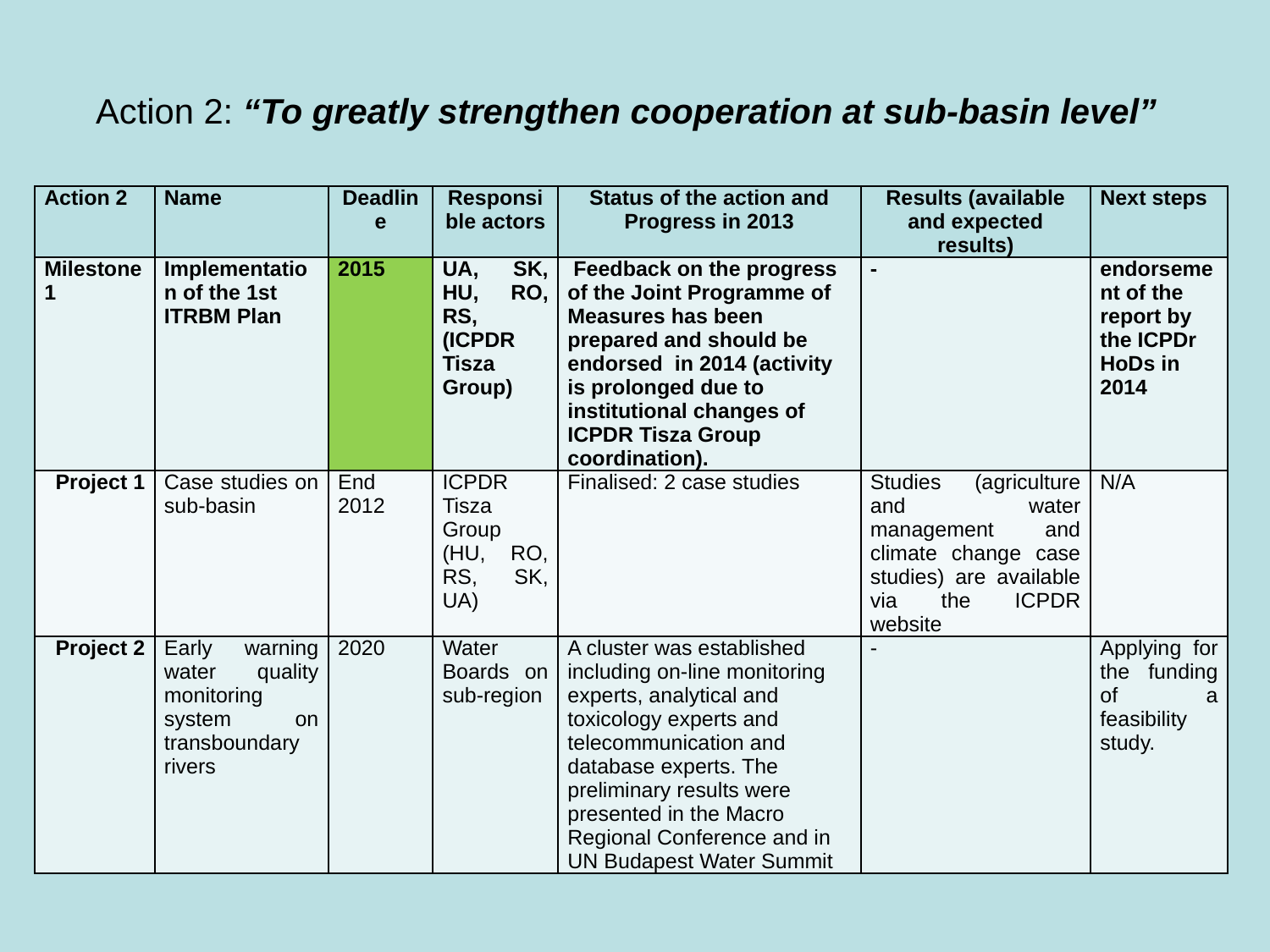

# Action 2: “To greatly strengthen cooperation at sub-basin level”
| Action 2 | Name | Deadline | Responsible actors | Status of the action and Progress in 2013 | Results (available and expected results) | Next steps |
| --- | --- | --- | --- | --- | --- | --- |
| Milestone 1 | Implementation of the 1st ITRBM Plan | 2015 | UA, SK, HU, RO, RS, (ICPDR Tisza Group) | Feedback on the progress of the Joint Programme of Measures has been prepared and should be endorsed in 2014 (activity is prolonged due to institutional changes of ICPDR Tisza Group coordination). | - | endorsement of the report by the ICPDr HoDs in 2014 |
| Project 1 | Case studies on sub-basin | End 2012 | ICPDR Tisza Group (HU, RO, RS, SK, UA) | Finalised: 2 case studies | Studies (agriculture and water management and climate change case studies) are available via the ICPDR website | N/A |
| Project 2 | Early warning water quality monitoring system on transboundary rivers | 2020 | Water Boards on sub-region | A cluster was established including on-line monitoring experts, analytical and toxicology experts and telecommunication and database experts. The preliminary results were presented in the Macro Regional Conference and in UN Budapest Water Summit | - | Applying for the funding of a feasibility study. |